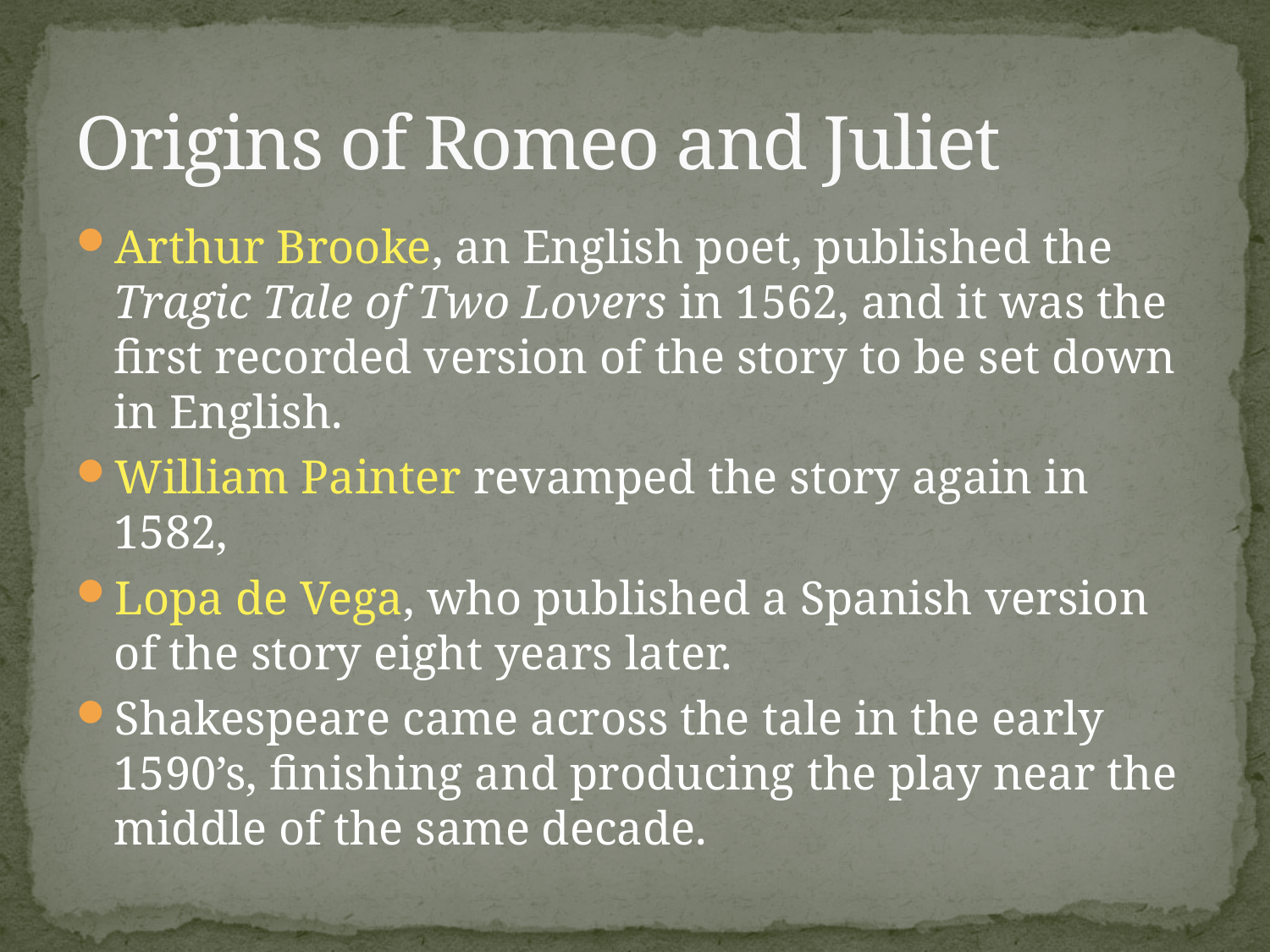

# Origins of Romeo and Juliet
Arthur Brooke, an English poet, published the Tragic Tale of Two Lovers in 1562, and it was the first recorded version of the story to be set down in English.
William Painter revamped the story again in 1582,
Lopa de Vega, who published a Spanish version of the story eight years later.
Shakespeare came across the tale in the early 1590’s, finishing and producing the play near the middle of the same decade.